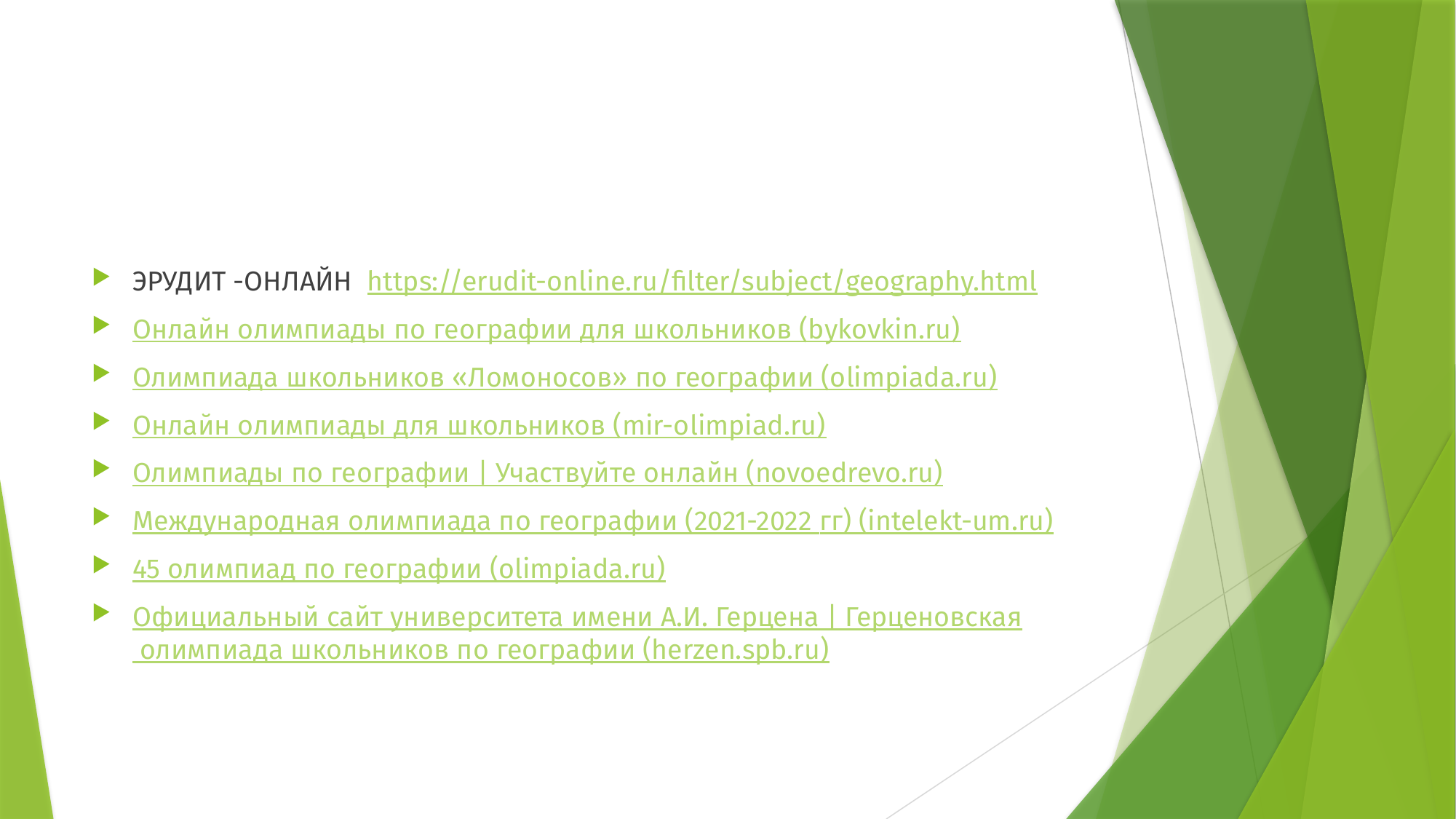

#
ЭРУДИТ -ОНЛАЙН  https://erudit-online.ru/filter/subject/geography.html
Онлайн олимпиады по географии для школьников (bykovkin.ru)
Олимпиада школьников «Ломоносов» по географии (olimpiada.ru)
Онлайн олимпиады для школьников (mir-olimpiad.ru)
Олимпиады по географии | Участвуйте онлайн (novoedrevo.ru)
Международная олимпиада по географии (2021-2022 гг) (intelekt-um.ru)
45 олимпиад по географии (olimpiada.ru)
Официальный сайт университета имени А.И. Герцена | Герценовская олимпиада школьников по географии (herzen.spb.ru)